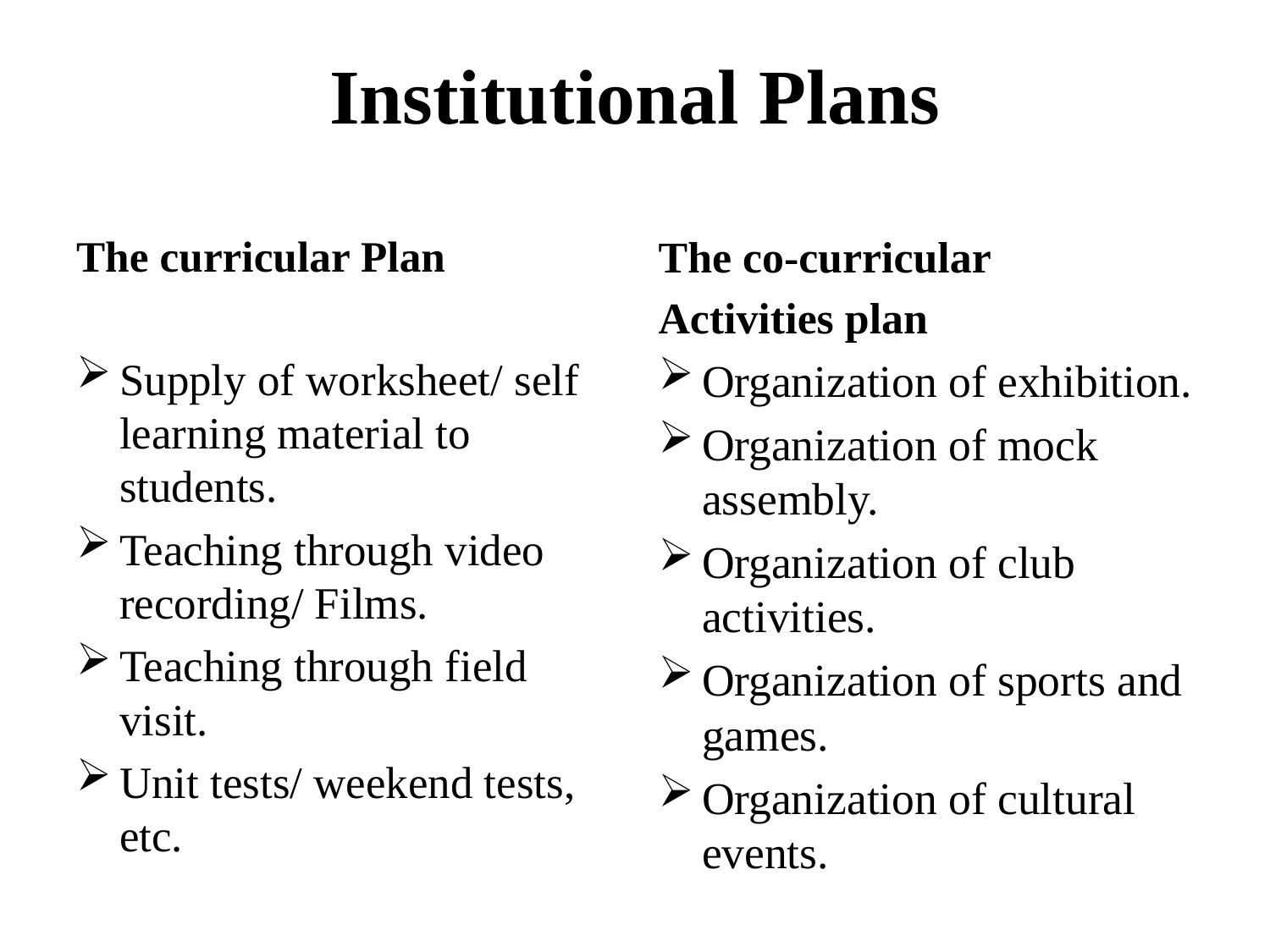

# Institutional Plans
The curricular Plan

Supply of worksheet/ self learning material to students.
Teaching through video recording/ Films.
Teaching through field visit.
Unit tests/ weekend tests, etc.
The co-curricular
Activities plan
Organization of exhibition.
Organization of mock assembly.
Organization of club activities.
Organization of sports and games.
Organization of cultural events.